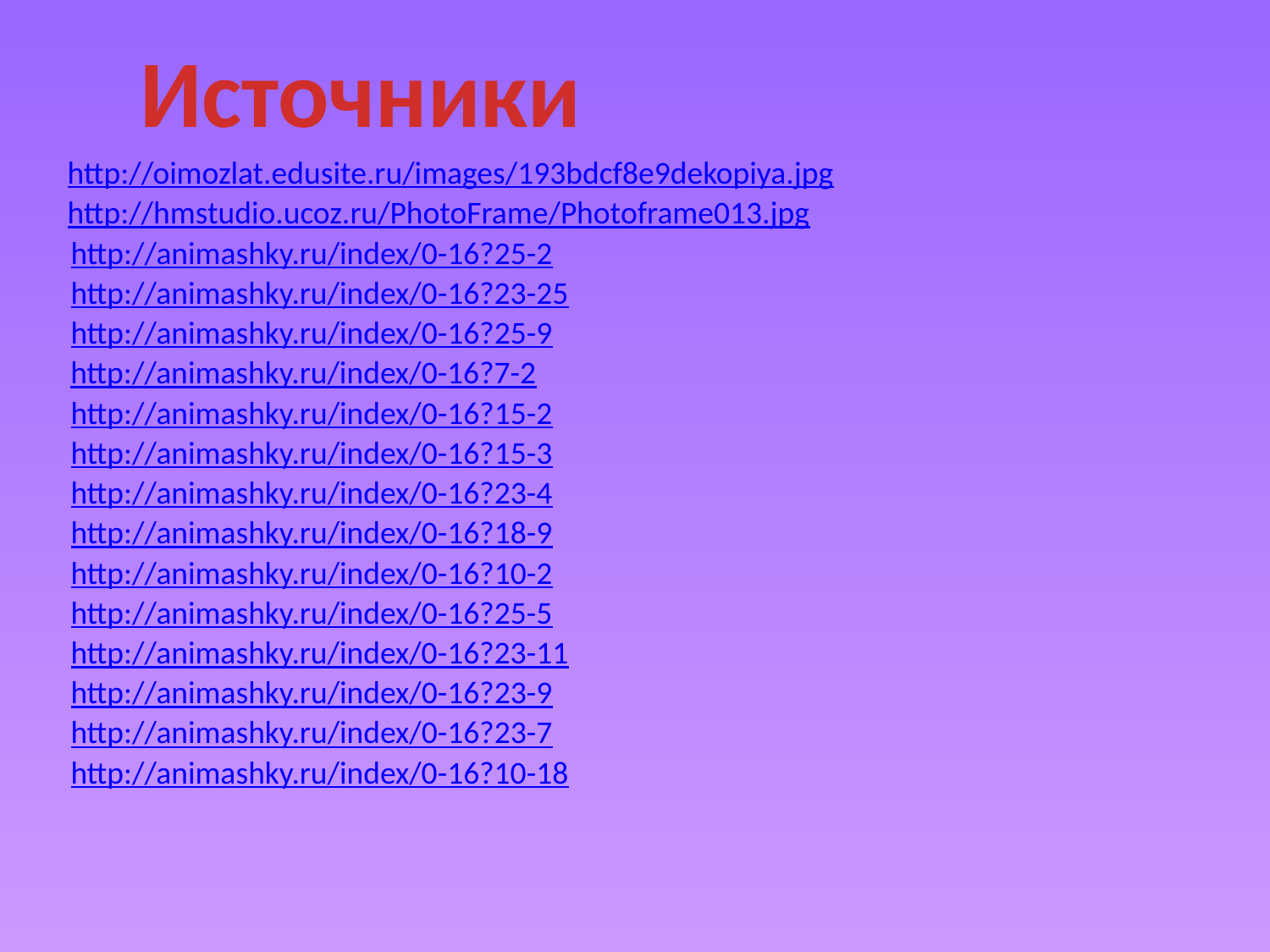

Источники
http://oimozlat.edusite.ru/images/193bdcf8e9dekopiya.jpg

http://hmstudio.ucoz.ru/PhotoFrame/Photoframe013.jpg

http://animashky.ru/index/0-16?25-2

http://animashky.ru/index/0-16?23-25

http://animashky.ru/index/0-16?25-9

http://animashky.ru/index/0-16?7-2

http://animashky.ru/index/0-16?15-2

http://animashky.ru/index/0-16?15-3

http://animashky.ru/index/0-16?23-4

http://animashky.ru/index/0-16?18-9

http://animashky.ru/index/0-16?10-2

http://animashky.ru/index/0-16?25-5

http://animashky.ru/index/0-16?23-11

http://animashky.ru/index/0-16?23-9

http://animashky.ru/index/0-16?23-7

http://animashky.ru/index/0-16?10-18